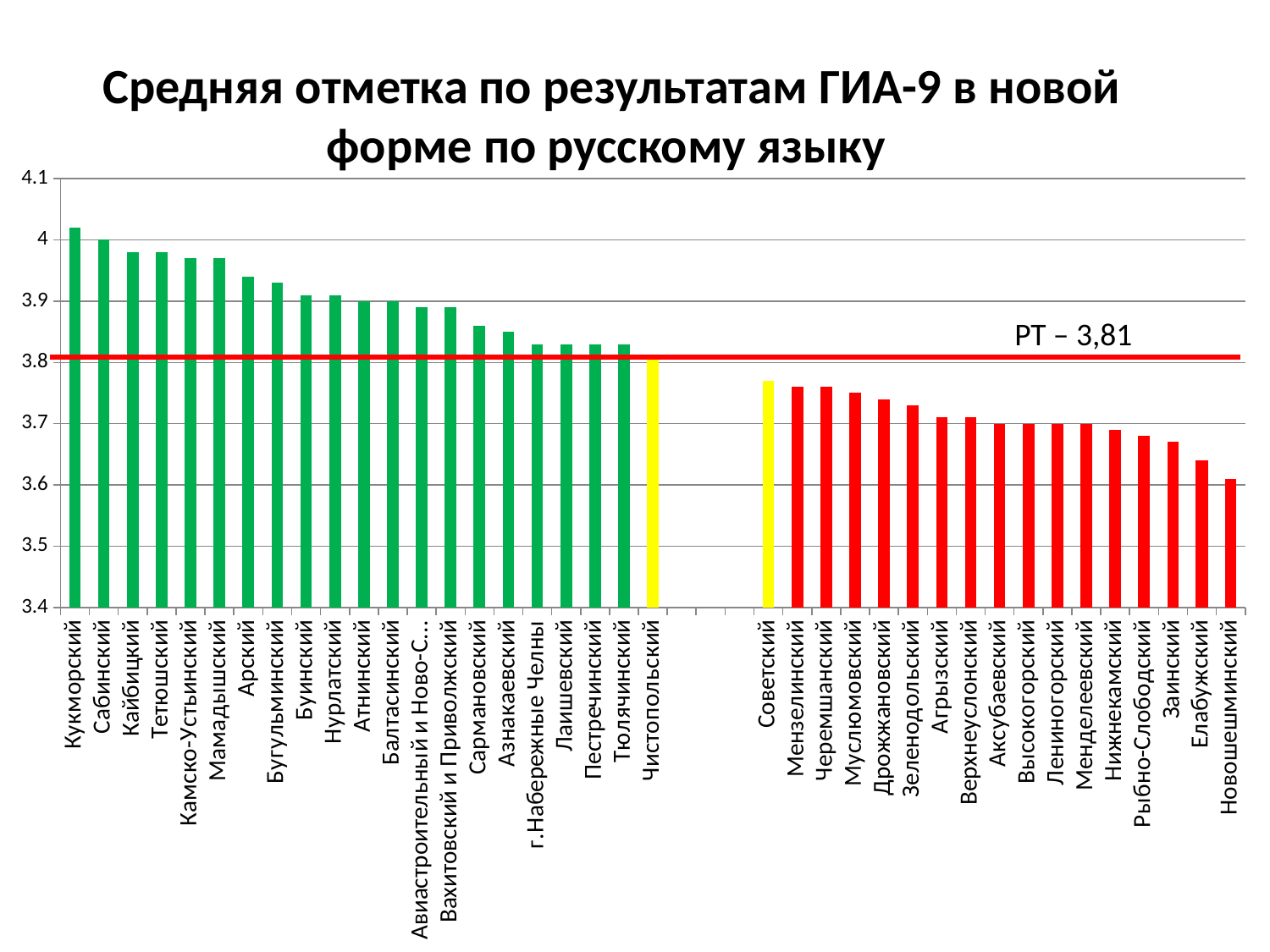

Средняя отметка по результатам ГИА-9 в новой форме по русскому языку

### Chart

| Category |  |
|---|---|
| Кукморский | 4.02 |
| Сабинский | 4.0 |
| Кайбицкий | 3.98 |
| Тетюшский | 3.98 |
| Камско-Устьинский | 3.9699999999999998 |
| Мамадышский | 3.9699999999999998 |
| Арский | 3.94 |
| Бугульминский | 3.9299999999999997 |
| Буинский | 3.9099999999999997 |
| Нурлатский | 3.9099999999999997 |
| Атнинский | 3.9 |
| Балтасинский | 3.9 |
| Авиастроительный и Ново-Савиновский | 3.8899999999999997 |
| Вахитовский и Приволжский | 3.8899999999999997 |
| Сармановский | 3.86 |
| Азнакаевский | 3.8499999999999988 |
| г.Набережные Челны | 3.8299999999999987 |
| Лаишевский | 3.8299999999999987 |
| Пестречинский | 3.8299999999999987 |
| Тюлячинский | 3.8299999999999987 |
| Чистопольский | 3.8099999999999987 |
|  | None |
|  | None |
|  | None |
| Советский | 3.77 |
| Мензелинский | 3.7600000000000002 |
| Черемшанский | 3.7600000000000002 |
| Муслюмовский | 3.75 |
| Дрожжановский | 3.74 |
| Зеленодольский | 3.73 |
| Агрызский | 3.71 |
| Верхнеуслонский | 3.71 |
| Аксубаевский | 3.7 |
| Высокогорский | 3.7 |
| Лениногорский | 3.7 |
| Менделеевский | 3.7 |
| Нижнекамский | 3.69 |
| Рыбно-Слободский | 3.68 |
| Заинский | 3.67 |
| Елабужский | 3.64 |
| Новошешминский | 3.61 |
РТ – 3,81